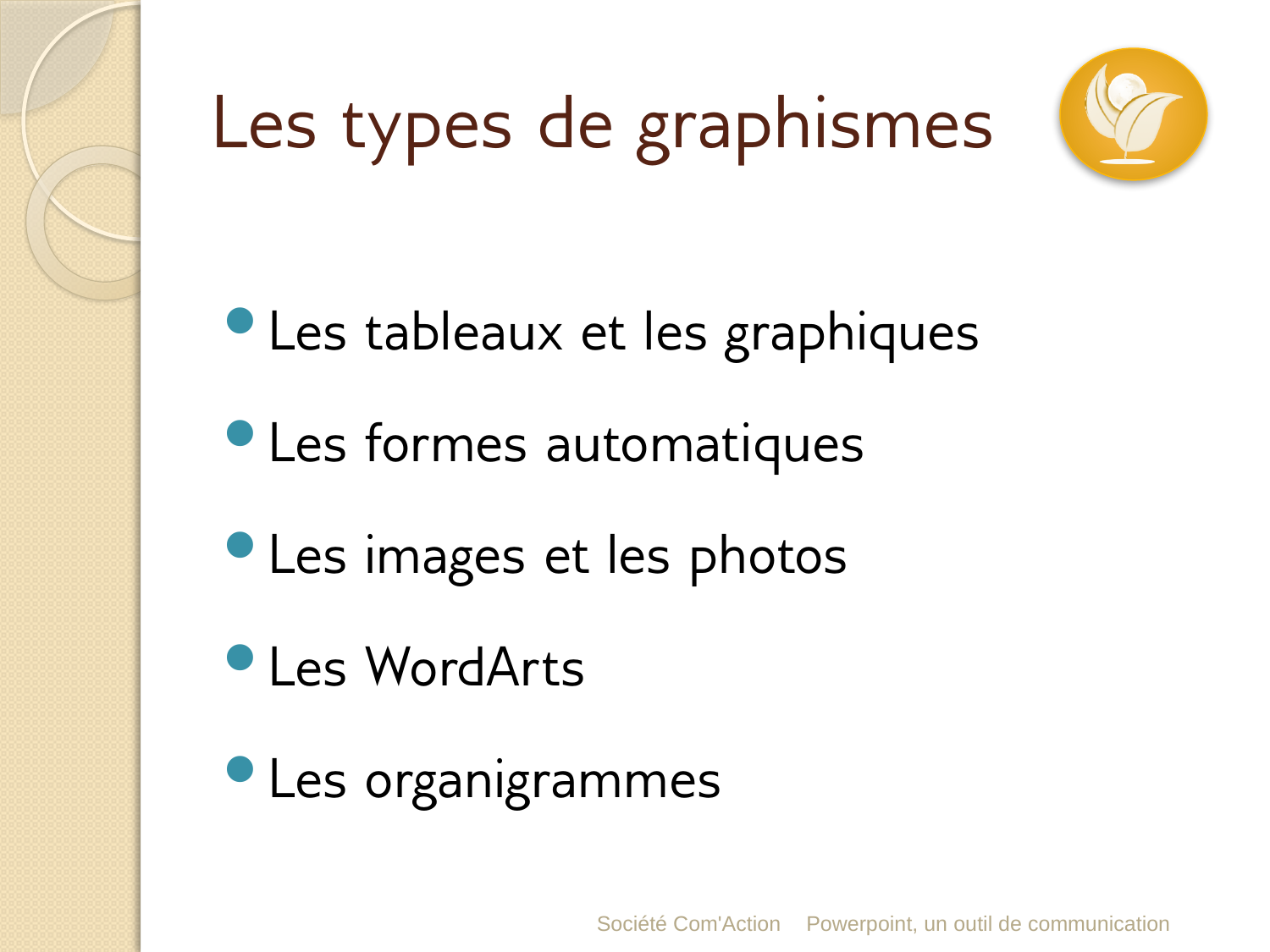

# Les types de graphismes
Les tableaux et les graphiques
Les formes automatiques
Les images et les photos
Les WordArts
Les organigrammes
Société Com'Action
Powerpoint, un outil de communication